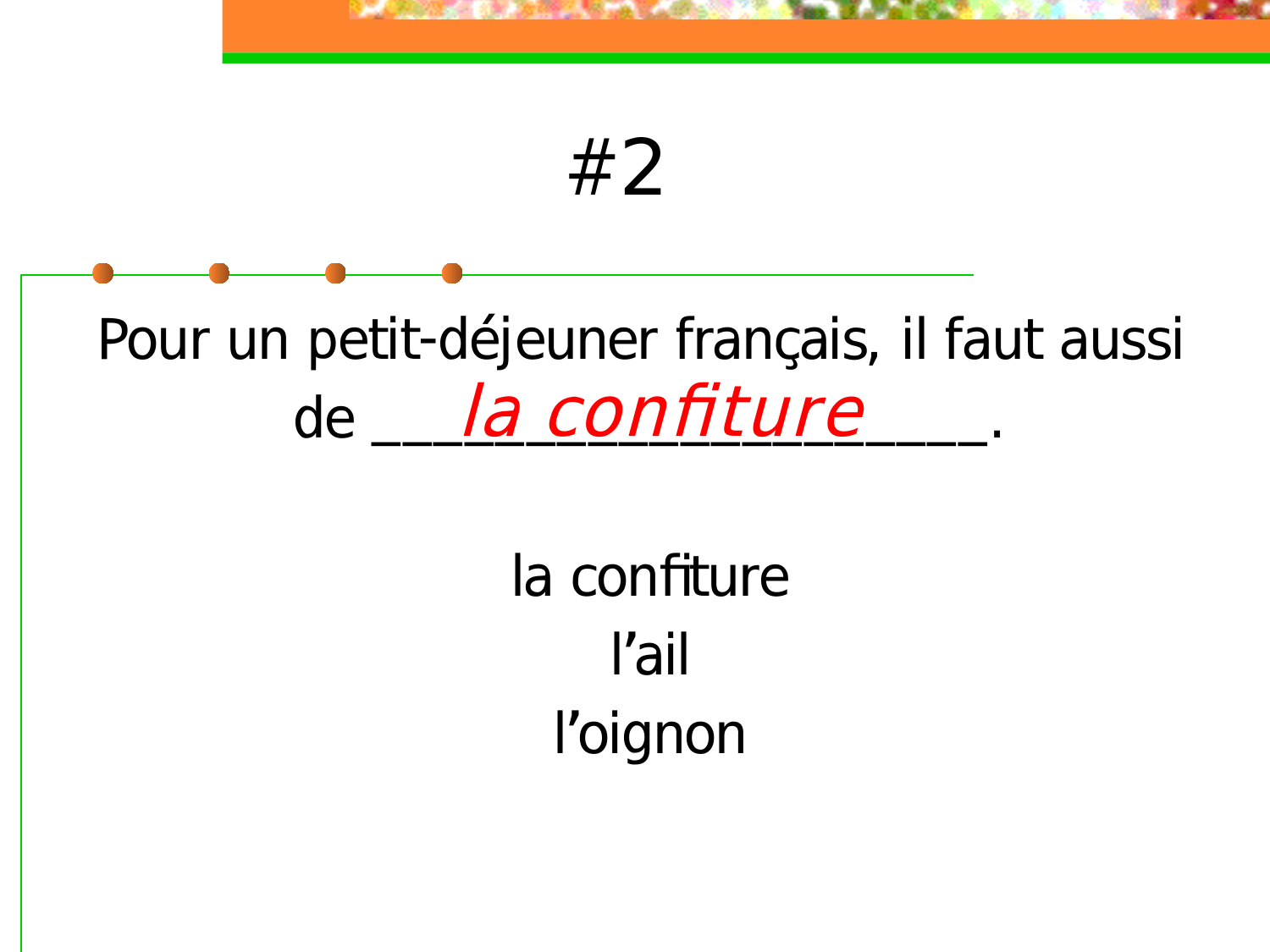

# #2
Pour un petit-déjeuner français, il faut aussi
de ____________________.

la confiture
l’ail
l’oignon
la confiture